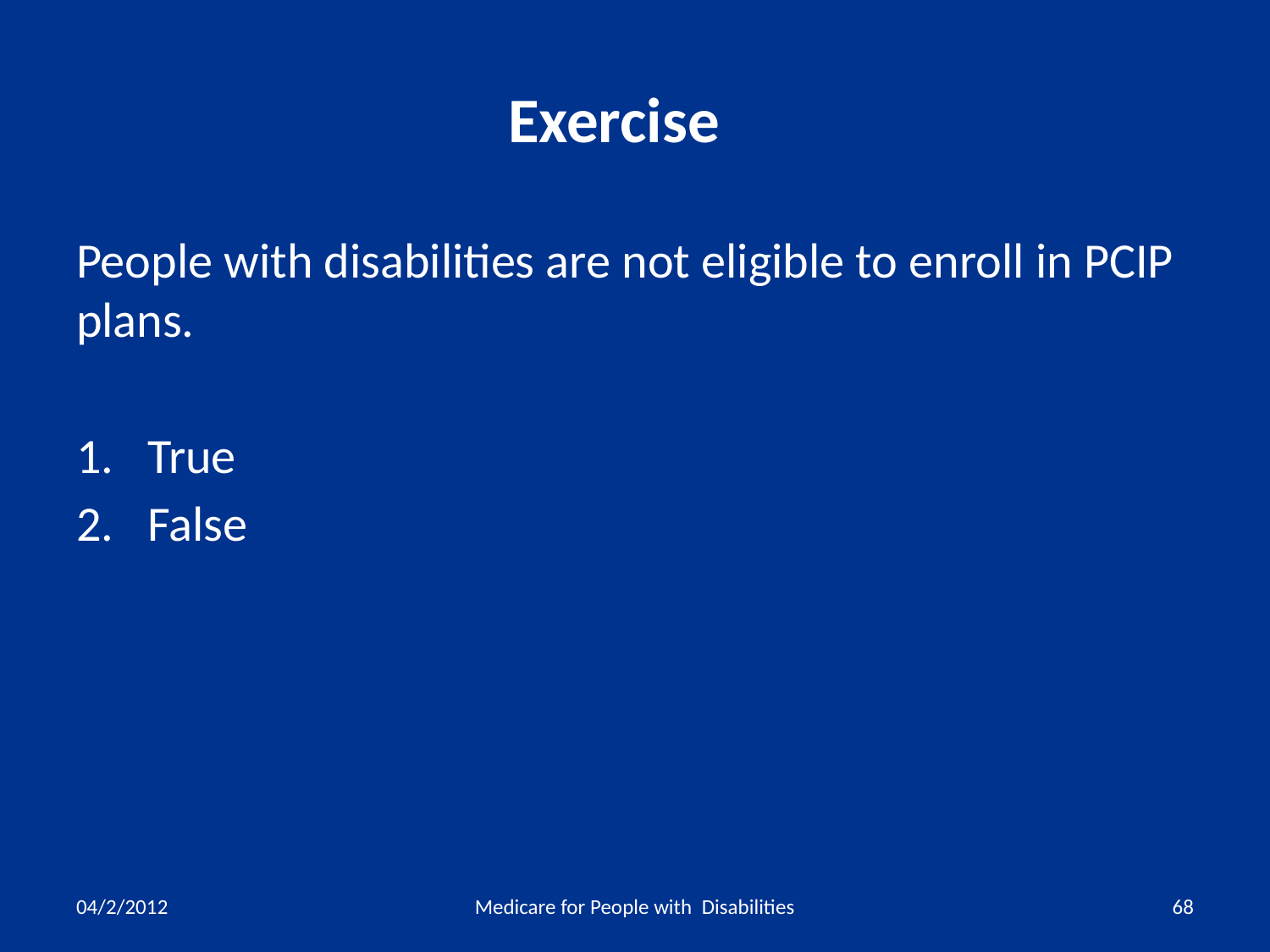

# Exercise
People with disabilities are not eligible to enroll in PCIP plans.

True
False
04/2/2012
Medicare for People with  Disabilities
68